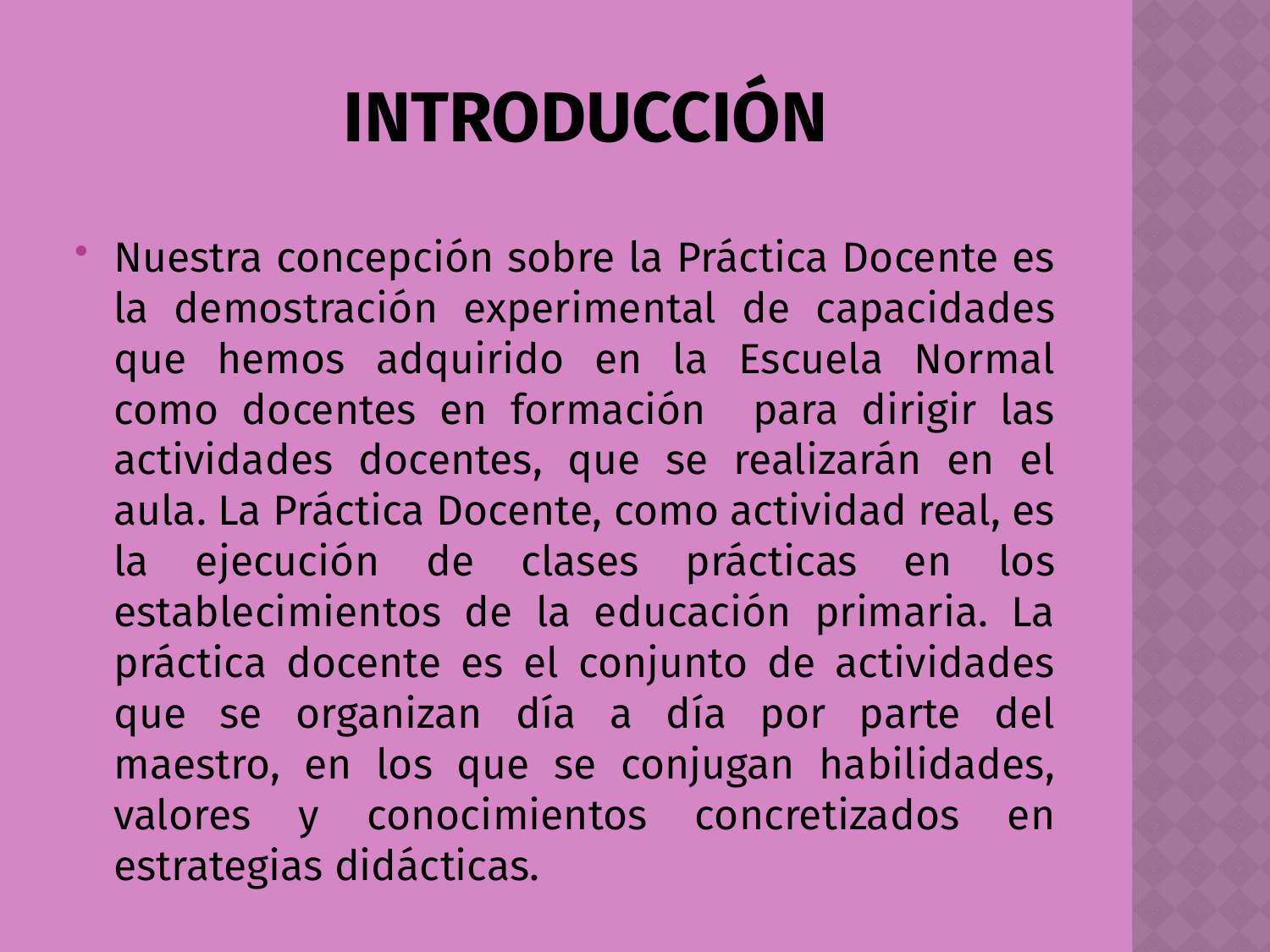

# Introducción
Nuestra concepción sobre la Práctica Docente es la demostración experimental de capacidades que hemos adquirido en la Escuela Normal como docentes en formación  para dirigir las actividades docentes, que se realizarán en el aula. La Práctica Docente, como actividad real, es la ejecución de clases prácticas en los establecimientos de la educación primaria. La práctica docente es el conjunto de actividades que se organizan día a día por parte del maestro, en los que se conjugan habilidades, valores y conocimientos concretizados en estrategias didácticas.